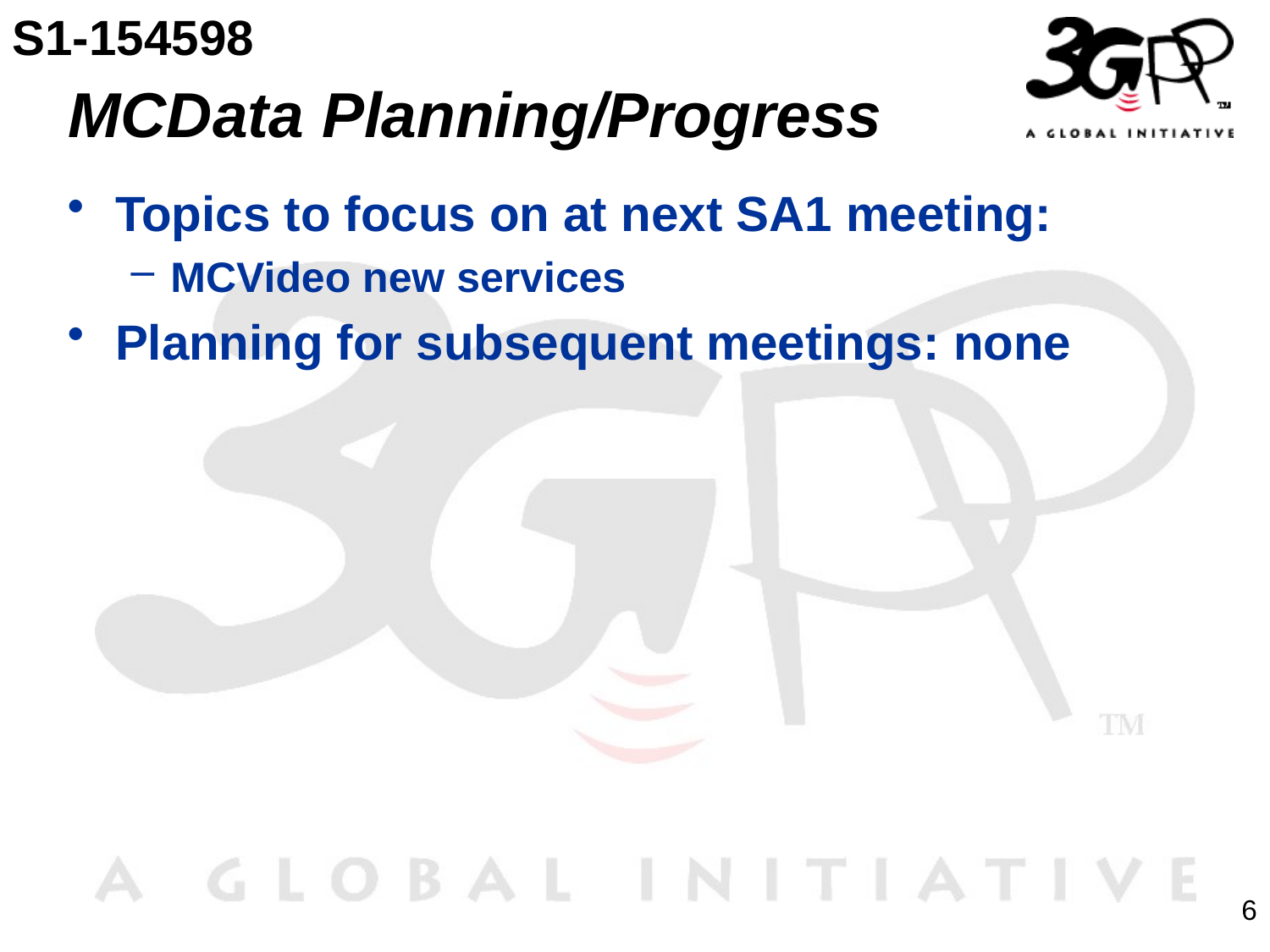

S1-154598
# MCData Planning/Progress
Topics to focus on at next SA1 meeting:
MCVideo new services
Planning for subsequent meetings: none
6